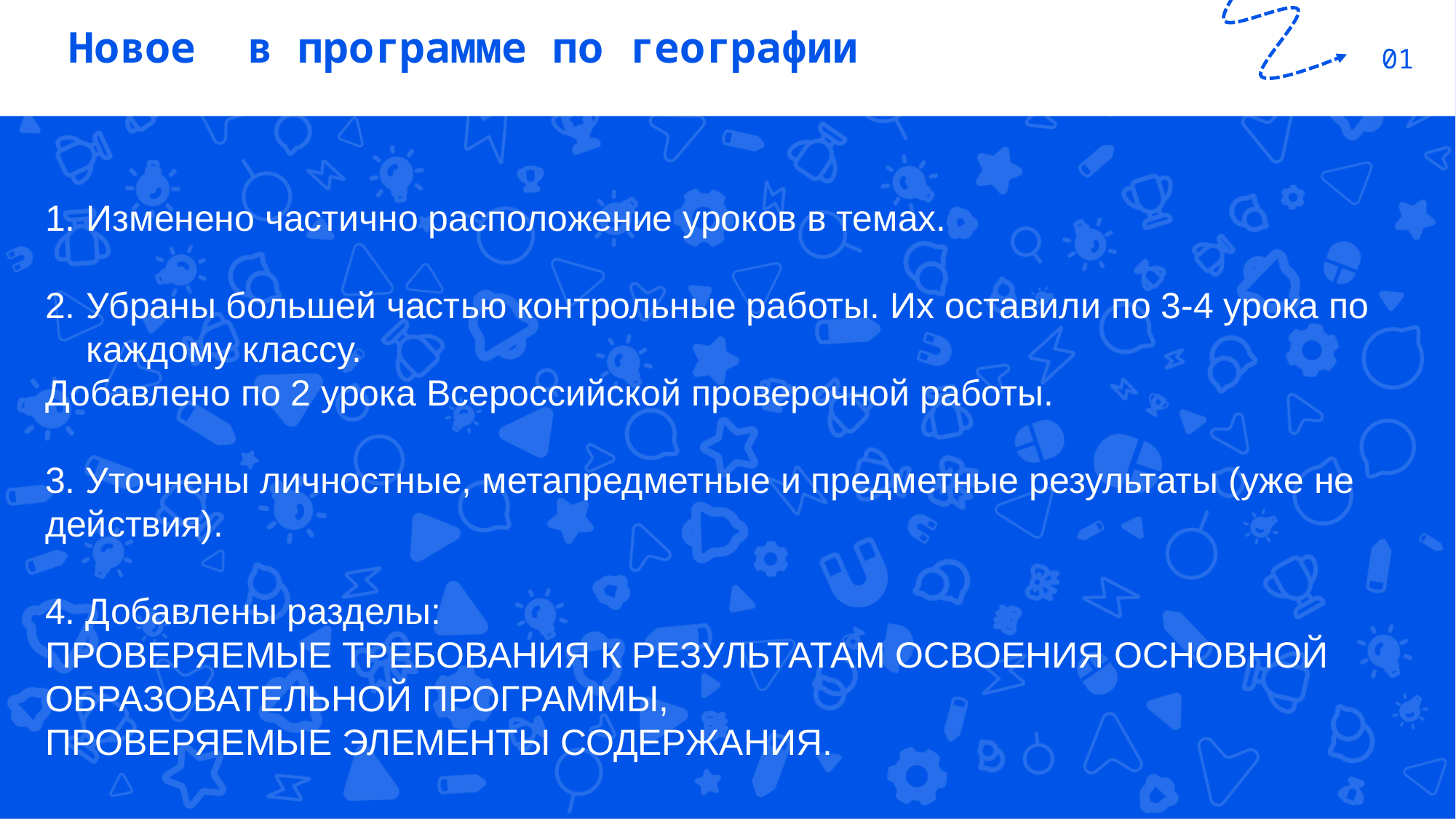

Новое  в программе по географии
01
Изменено частично расположение уроков в темах.

Убраны большей частью контрольные работы. Их оставили по 3-4 урока по каждому классу.
Добавлено по 2 урока Всероссийской проверочной работы.

3. Уточнены личностные, метапредметные и предметные результаты (уже не действия).

4. Добавлены разделы:
ПРОВЕРЯЕМЫЕ ТРЕБОВАНИЯ К РЕЗУЛЬТАТАМ ОСВОЕНИЯ ОСНОВНОЙ ОБРАЗОВАТЕЛЬНОЙ ПРОГРАММЫ,
ПРОВЕРЯЕМЫЕ ЭЛЕМЕНТЫ СОДЕРЖАНИЯ.